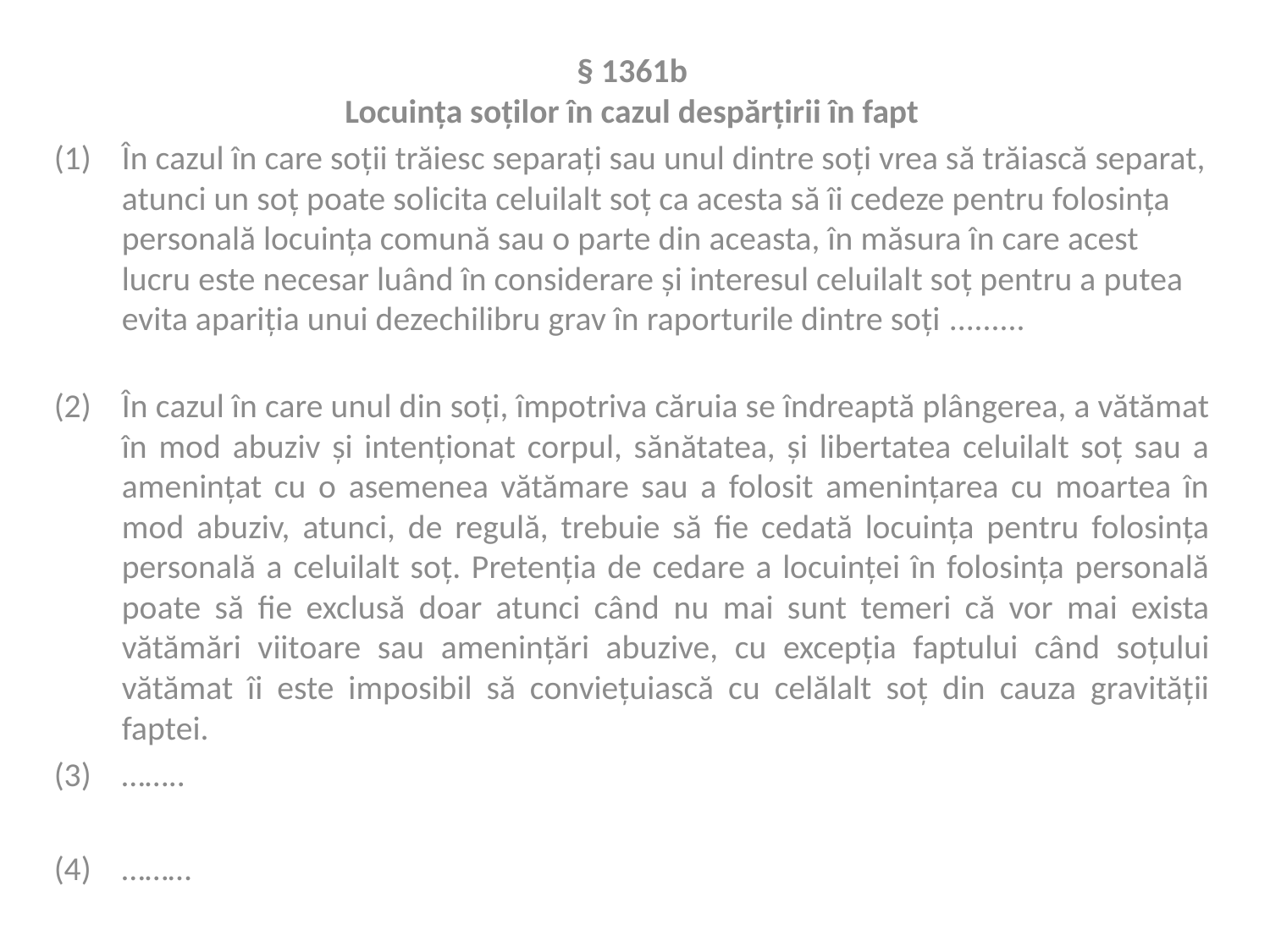

§ 1361b
Locuința soților în cazul despărțirii în fapt
În cazul în care soții trăiesc separați sau unul dintre soți vrea să trăiască separat, atunci un soț poate solicita celuilalt soț ca acesta să îi cedeze pentru folosința personală locuința comună sau o parte din aceasta, în măsura în care acest lucru este necesar luând în considerare și interesul celuilalt soț pentru a putea evita apariția unui dezechilibru grav în raporturile dintre soți .........
În cazul în care unul din soți, împotriva căruia se îndreaptă plângerea, a vătămat în mod abuziv și intenționat corpul, sănătatea, și libertatea celuilalt soț sau a amenințat cu o asemenea vătămare sau a folosit amenințarea cu moartea în mod abuziv, atunci, de regulă, trebuie să fie cedată locuința pentru folosința personală a celuilalt soț. Pretenția de cedare a locuinței în folosința personală poate să fie exclusă doar atunci când nu mai sunt temeri că vor mai exista vătămări viitoare sau amenințări abuzive, cu excepția faptului când soțului vătămat îi este imposibil să conviețuiască cu celălalt soț din cauza gravității faptei.
……..

………